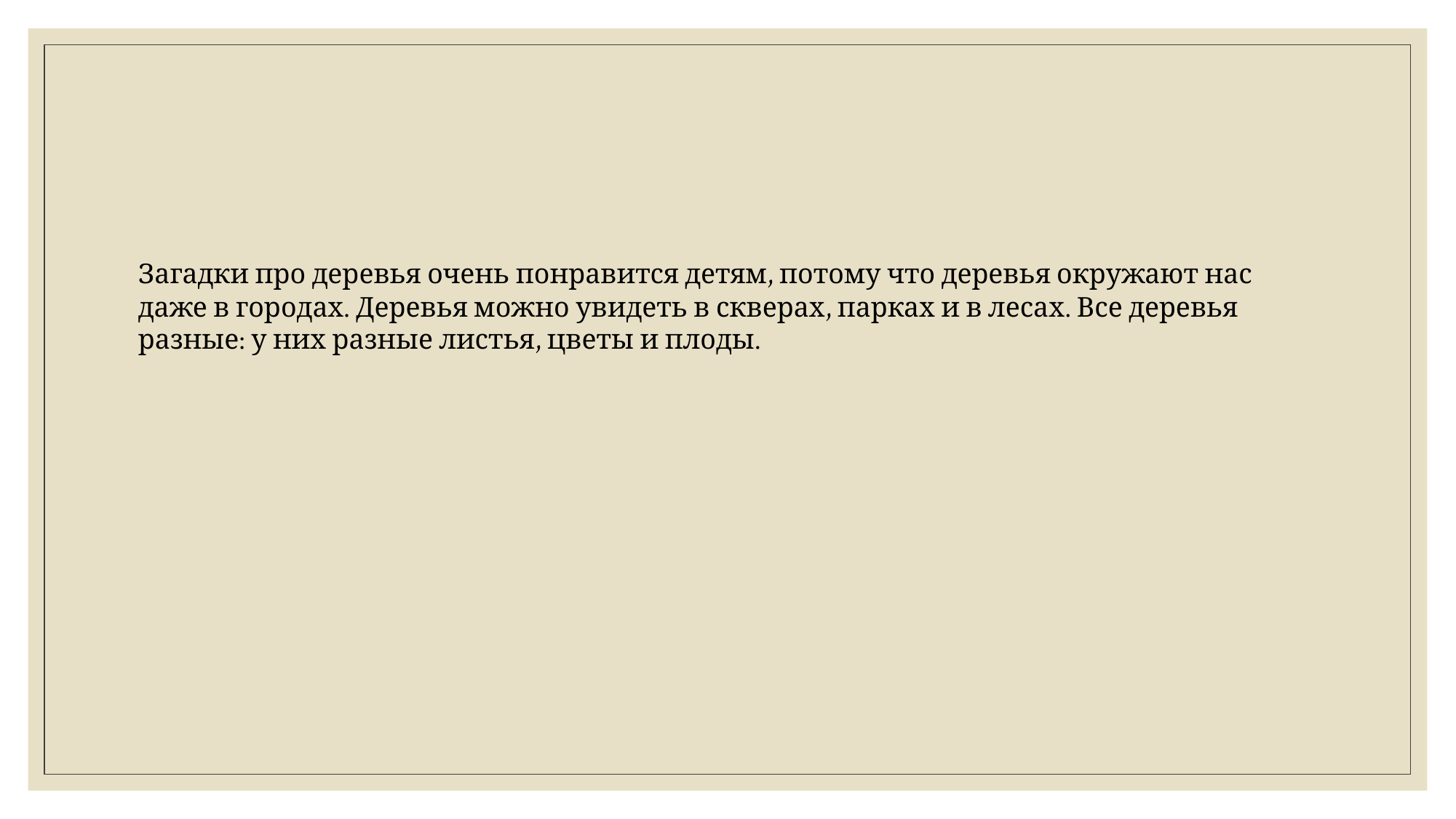

Загадки про деревья очень понравится детям, потому что деревья окружают нас даже в городах. Деревья можно увидеть в скверах, парках и в лесах. Все деревья разные: у них разные листья, цветы и плоды.